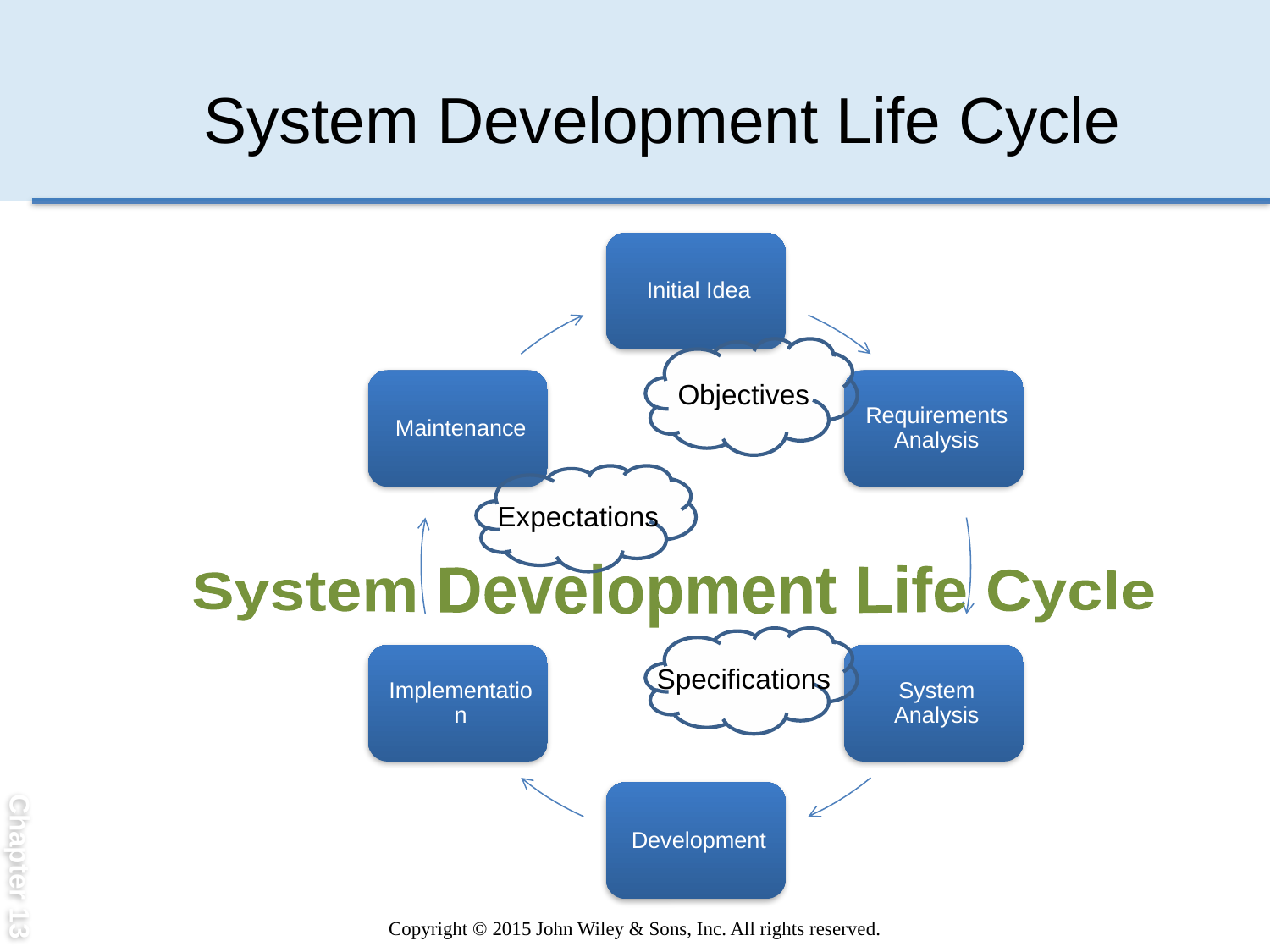

Chapter 13
# System Development Life Cycle
Initial Idea
Requirements Analysis
System Analysis
Development
Implementation
Maintenance
Objectives
Expectations
System Development Life Cycle
Specifications